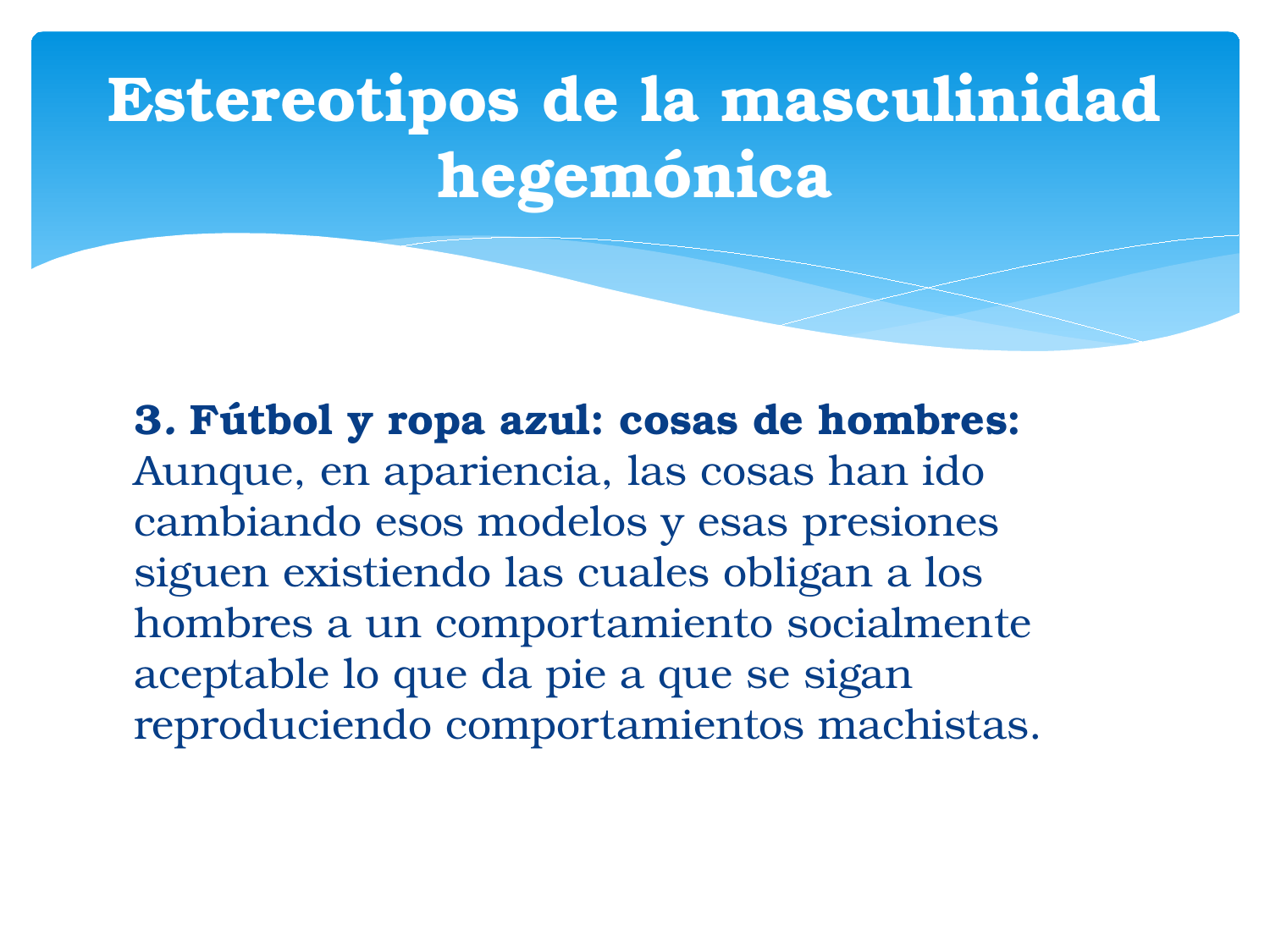

# Estereotipos de la masculinidad hegemónica
3. Fútbol y ropa azul: cosas de hombres:  Aunque, en apariencia, las cosas han ido cambiando esos modelos y esas presiones siguen existiendo las cuales obligan a los hombres a un comportamiento socialmente aceptable lo que da pie a que se sigan reproduciendo comportamientos machistas.